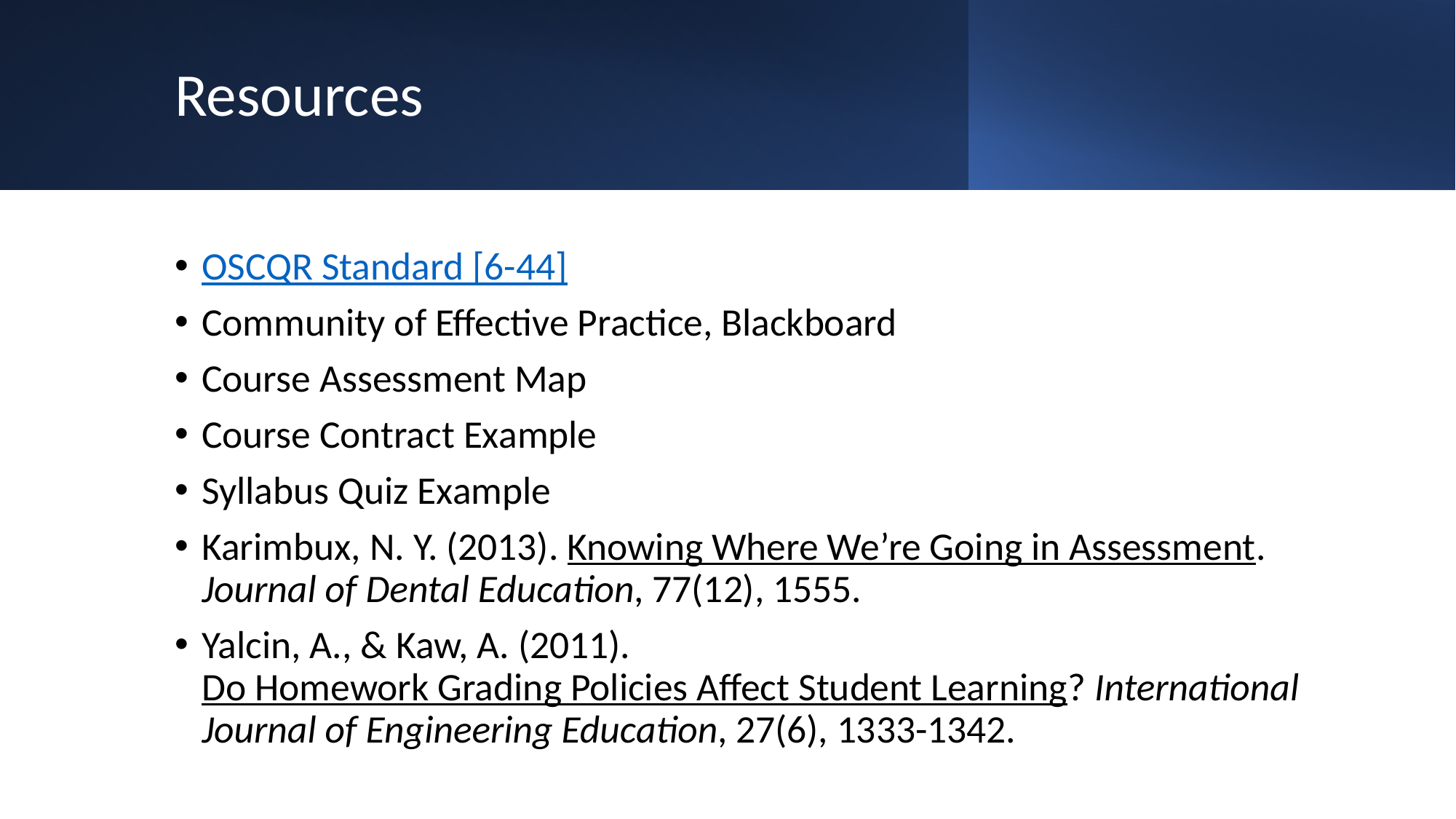

# Resources
OSCQR Standard [6-44]
Community of Effective Practice, Blackboard
Course Assessment Map
Course Contract Example
Syllabus Quiz Example
Karimbux, N. Y. (2013). Knowing Where We’re Going in Assessment. Journal of Dental Education, 77(12), 1555.
Yalcin, A., & Kaw, A. (2011). Do Homework Grading Policies Affect Student Learning? International Journal of Engineering Education, 27(6), 1333-1342.